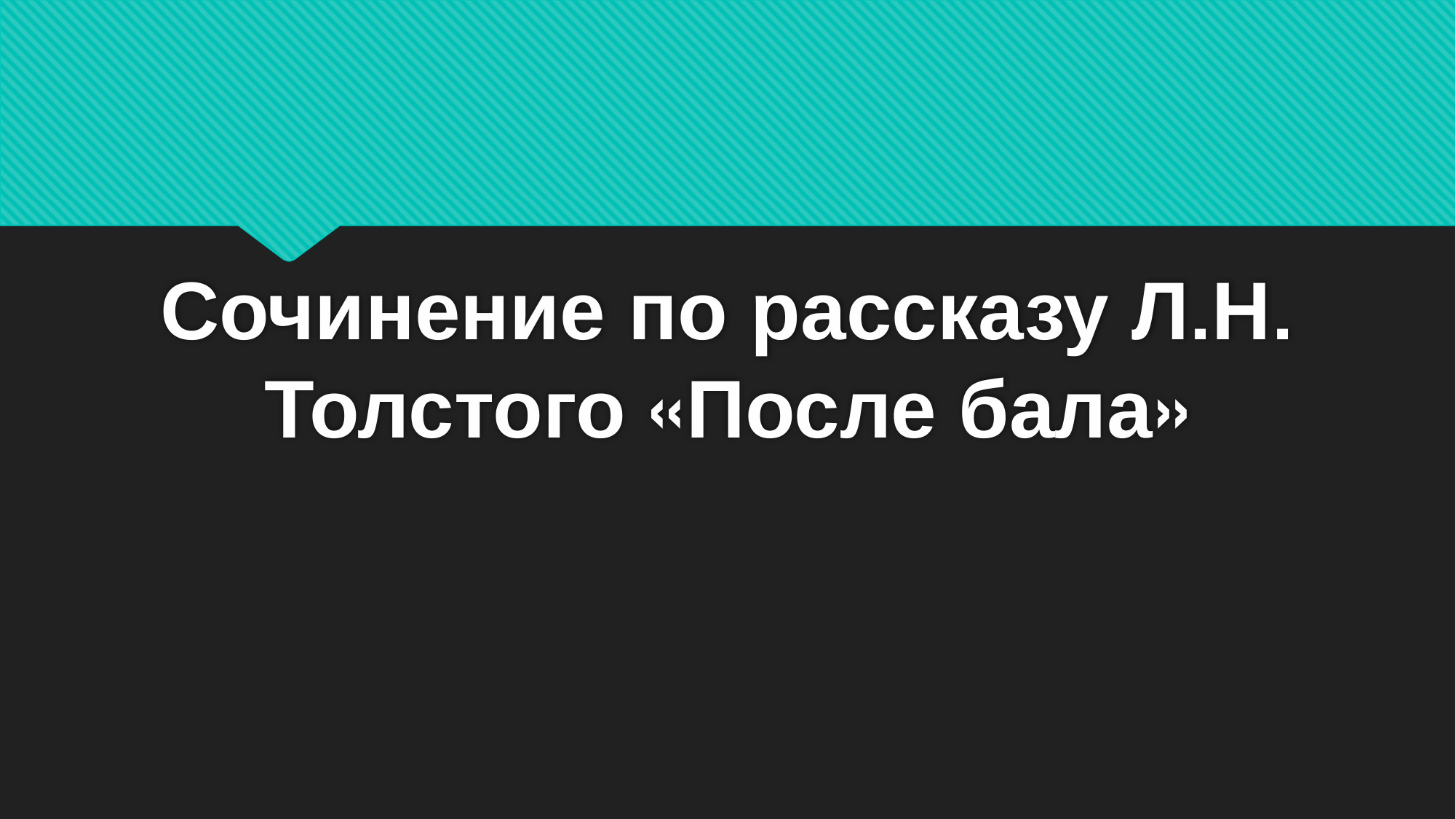

# Сочинение по рассказу Л.Н. Толстого «После бала»